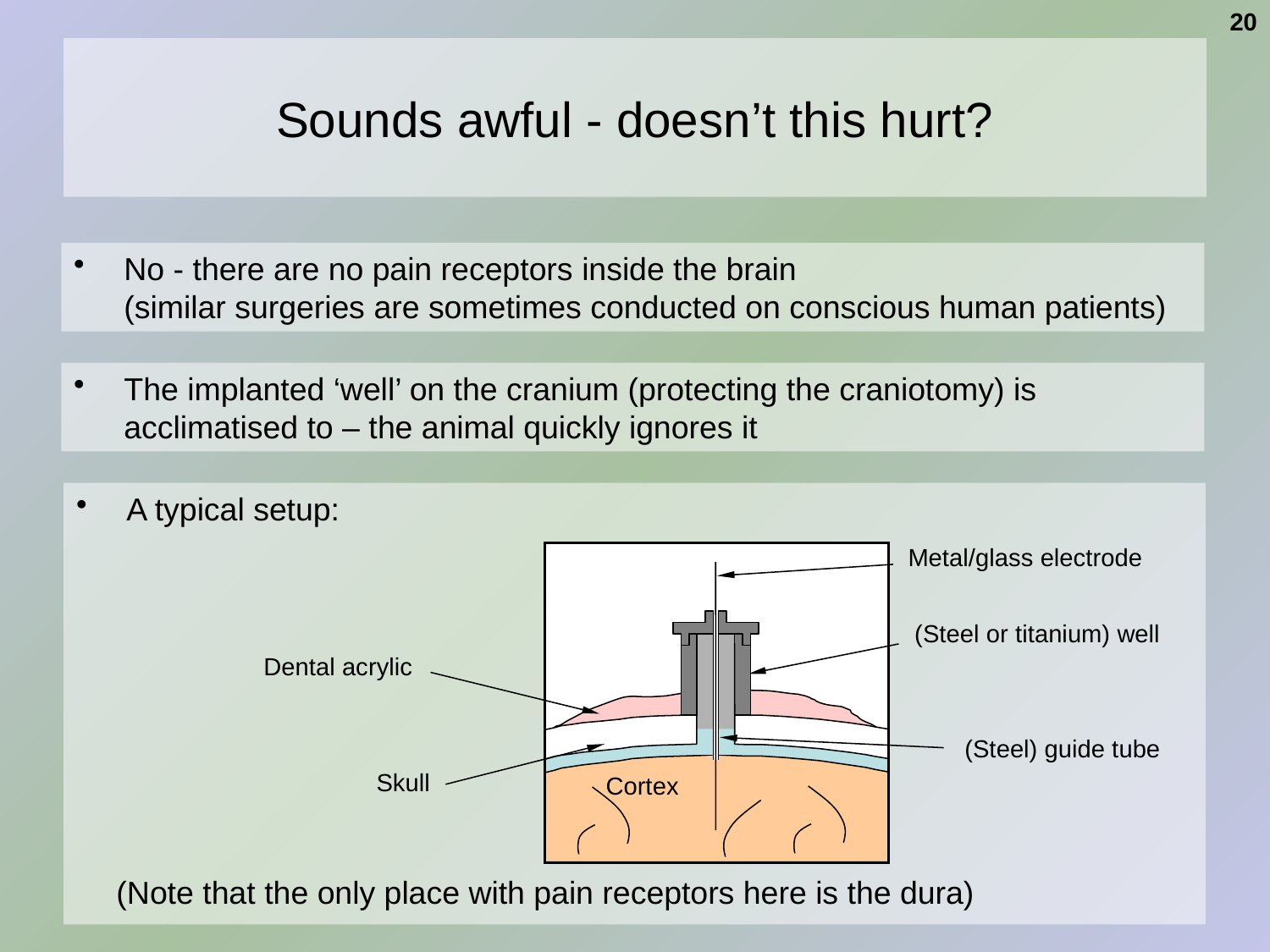

20
# Sounds awful - doesn’t this hurt?
No - there are no pain receptors inside the brain
(similar surgeries are sometimes conducted on conscious human patients)
The implanted ‘well’ on the cranium (protecting the craniotomy) is acclimatised to – the animal quickly ignores it
A typical setup:
Metal/glass electrode

(Steel or titanium) well

Dental acrylic

(Steel) guide tube

Skull
Cortex

(Note that the only place with pain receptors here is the dura)